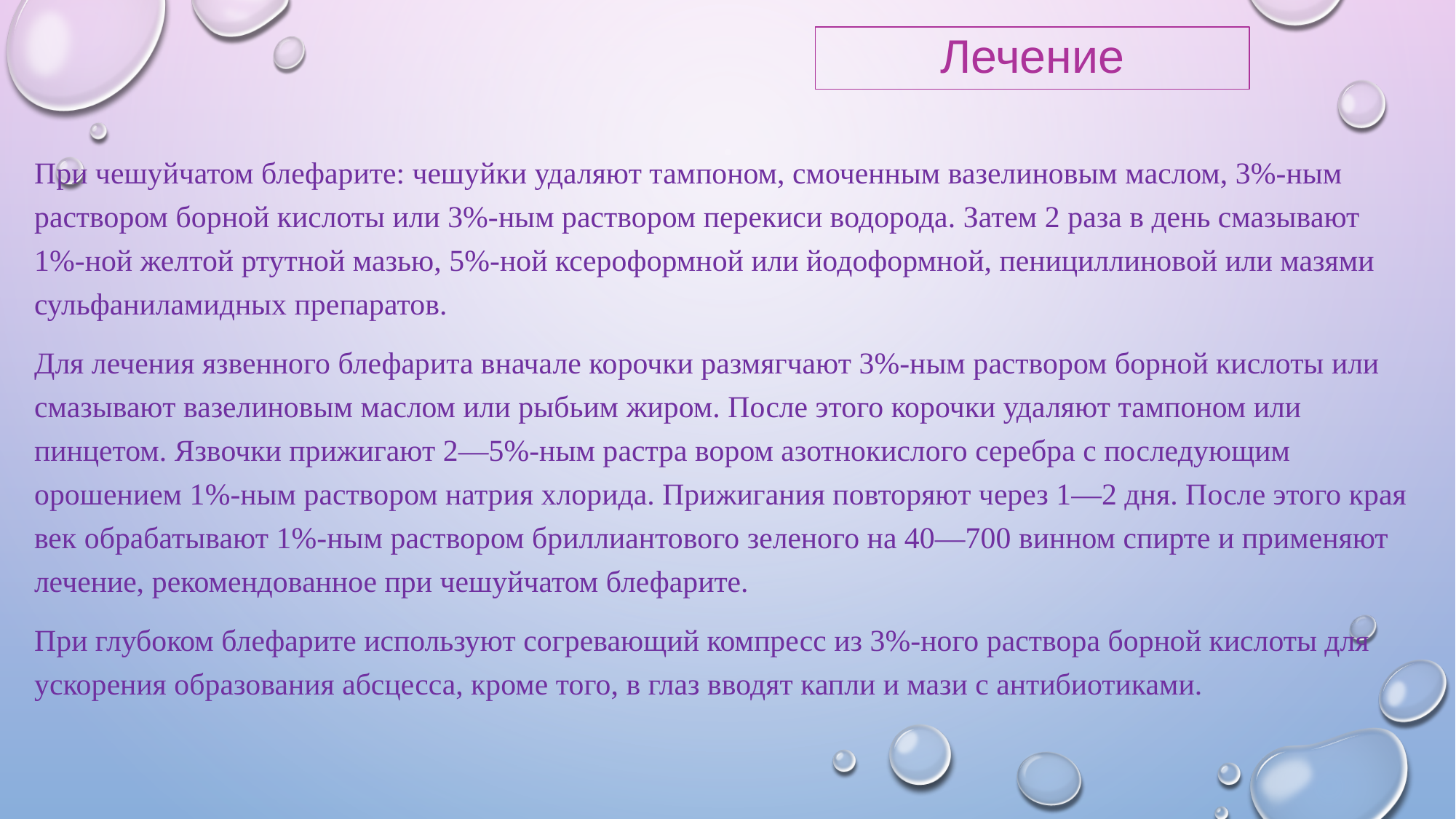

# Лечение
При чешуйчатом блефарите: чешуйки удаляют тампоном, смоченным вазелиновым маслом, 3%-ным раствором борной кислоты или 3%-ным раствором перекиси водорода. Затем 2 раза в день смазывают 1%-ной желтой ртутной мазью, 5%-ной ксероформной или йодоформной, пенициллиновой или мазями сульфаниламидных препаратов.
Для лечения язвенного блефарита вначале корочки размягчают 3%-ным раствором борной кислоты или смазывают вазелиновым маслом или рыбьим жиром. После этого корочки удаляют тампоном или пинцетом. Язвочки прижигают 2—5%-ным растра вором азотнокислого серебра с последующим орошением 1%-ным раствором натрия хлорида. Прижигания повторяют через 1—2 дня. После этого края век обрабатывают 1%-ным раствором бриллиантового зеленого на 40—700 винном спирте и применяют лечение, рекомендованное при чешуйчатом блефарите.
При глубоком блефарите используют согревающий компресс из 3%-ного раствора борной кислоты для ускорения образования абсцесса, кроме того, в глаз вводят капли и мази с антибиотиками.